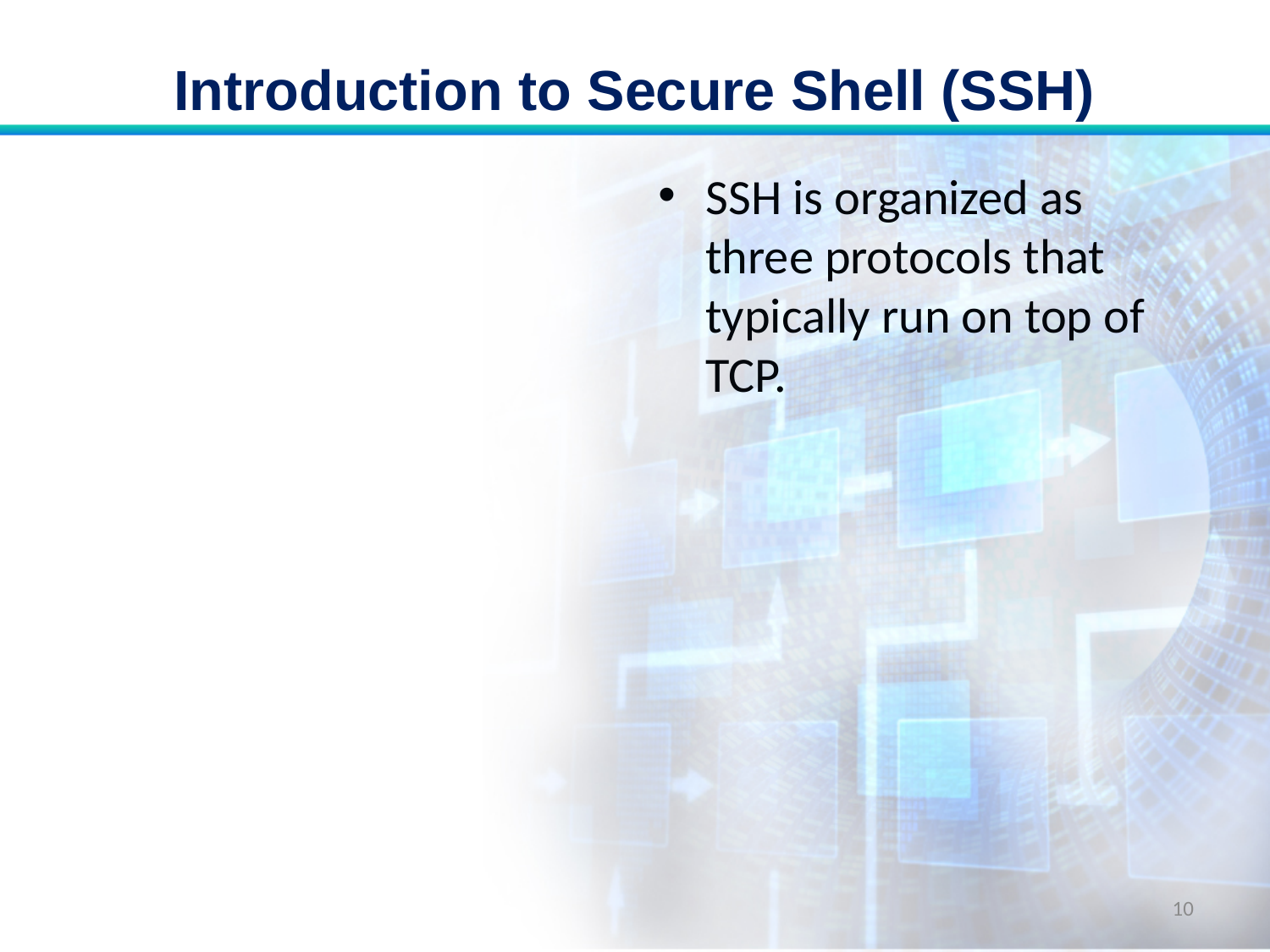

# Introduction to Secure Shell (SSH)
SSH is organized as three protocols that typically run on top of TCP.
10